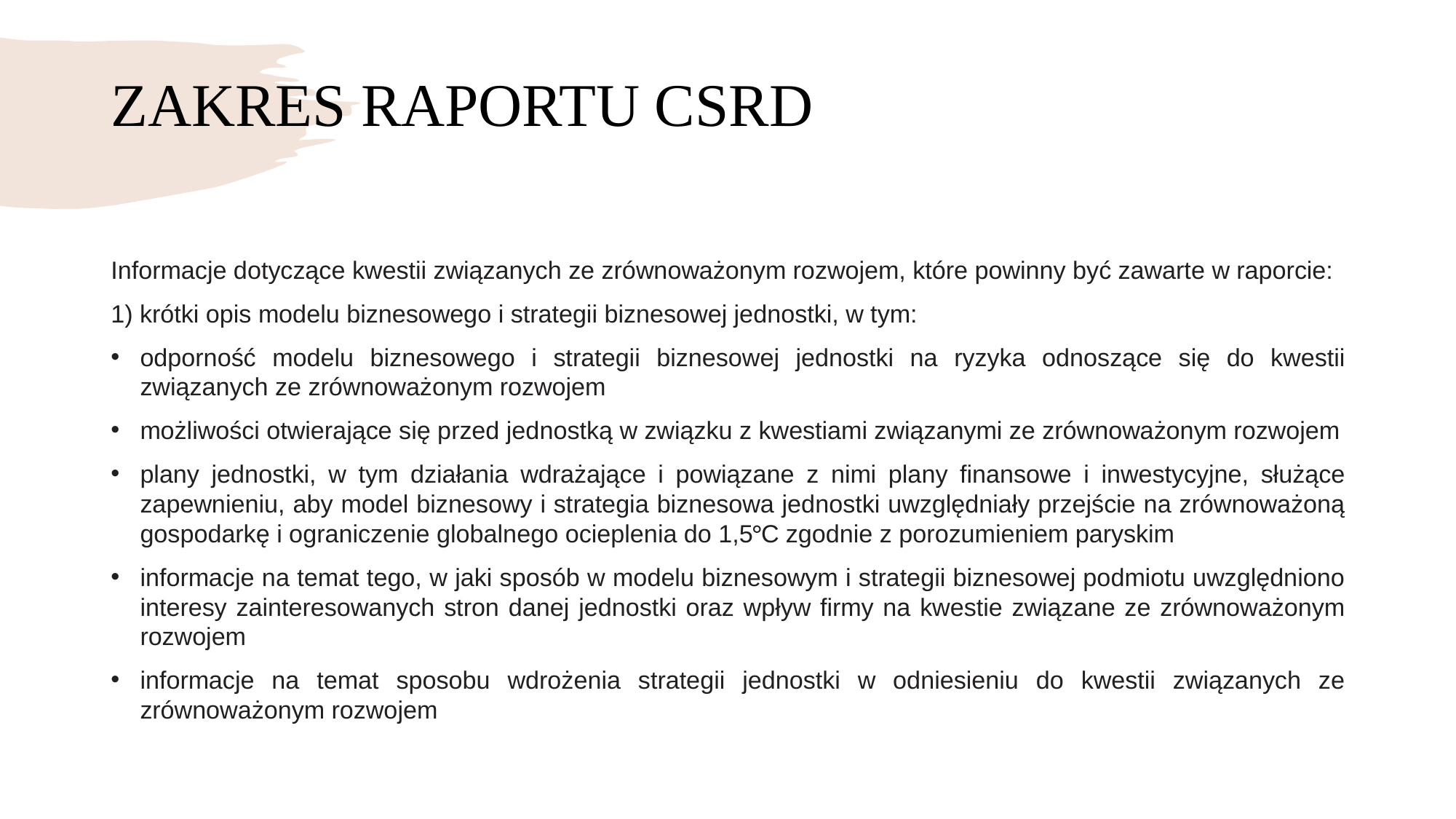

# ZAKRES RAPORTU CSRD

Informacje dotyczące kwestii związanych ze zrównoważonym rozwojem, które powinny być zawarte w raporcie:
1) krótki opis modelu biznesowego i strategii biznesowej jednostki, w tym:
odporność modelu biznesowego i strategii biznesowej jednostki na ryzyka odnoszące się do kwestii związanych ze zrównoważonym rozwojem
możliwości otwierające się przed jednostką w związku z kwestiami związanymi ze zrównoważonym rozwojem
plany jednostki, w tym działania wdrażające i powiązane z nimi plany finansowe i inwestycyjne, służące zapewnieniu, aby model biznesowy i strategia biznesowa jednostki uwzględniały przejście na zrównoważoną gospodarkę i ograniczenie globalnego ocieplenia do 1,5°C zgodnie z porozumieniem paryskim
informacje na temat tego, w jaki sposób w modelu biznesowym i strategii biznesowej podmiotu uwzględniono interesy zainteresowanych stron danej jednostki oraz wpływ firmy na kwestie związane ze zrównoważonym rozwojem
informacje na temat sposobu wdrożenia strategii jednostki w odniesieniu do kwestii związanych ze zrównoważonym rozwojem